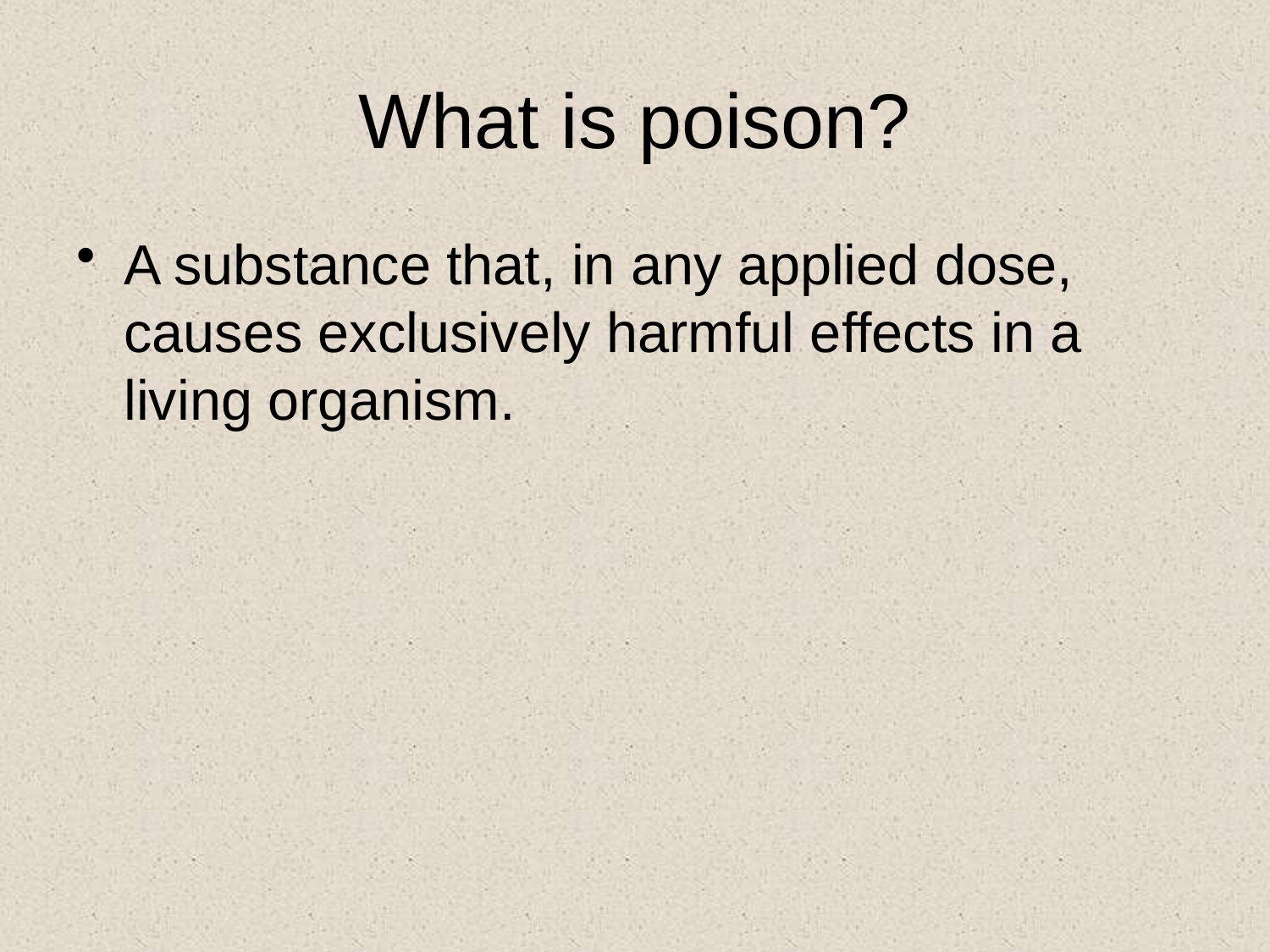

# What is poison?
A substance that, in any applied dose, causes exclusively harmful effects in a living organism.